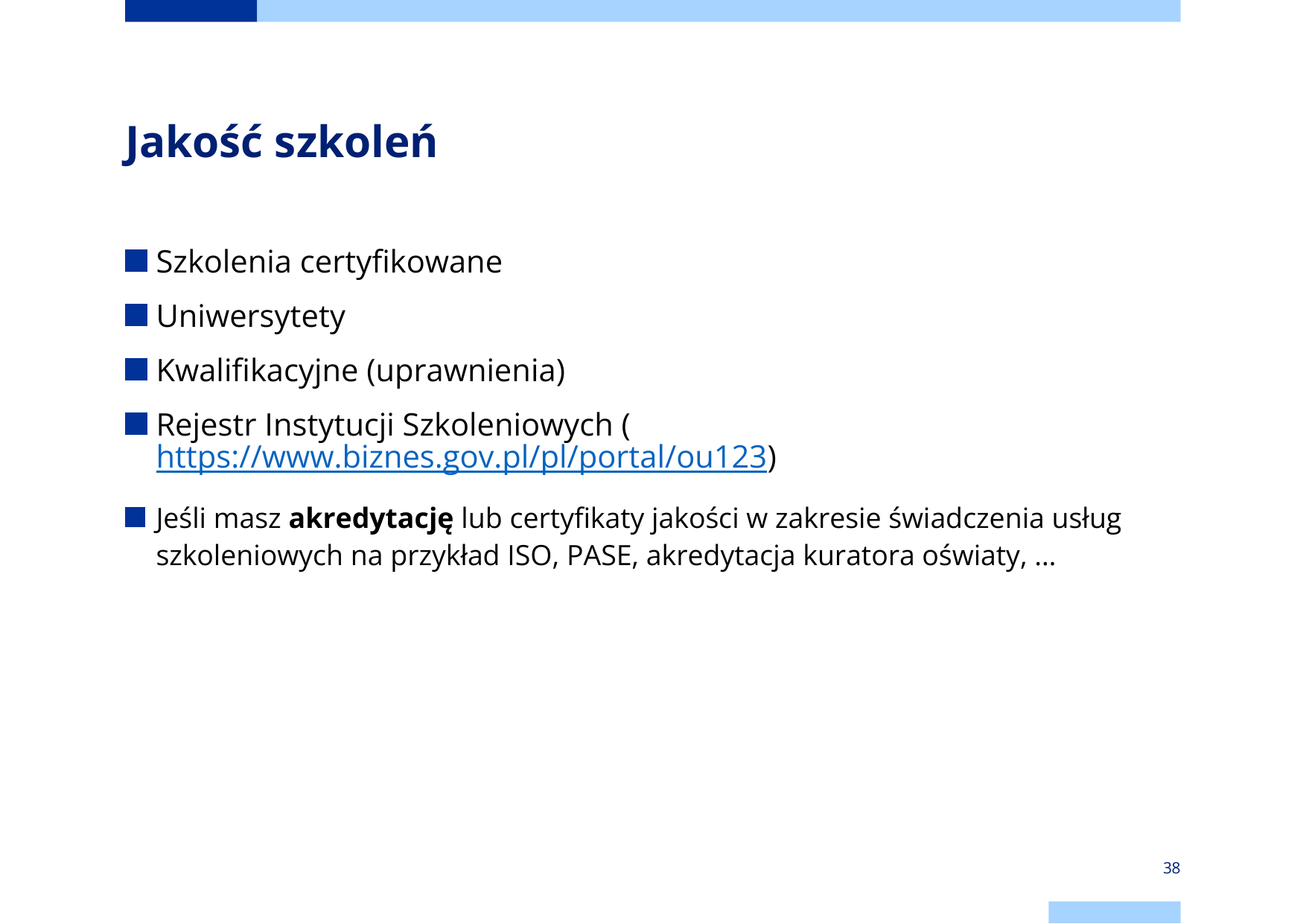

# Jakość szkoleń
Szkolenia certyfikowane
Uniwersytety
Kwalifikacyjne (uprawnienia)
Rejestr Instytucji Szkoleniowych (https://www.biznes.gov.pl/pl/portal/ou123)
Jeśli masz akredytację lub certyfikaty jakości w zakresie świadczenia usług szkoleniowych na przykład ISO, PASE, akredytacja kuratora oświaty, …

38